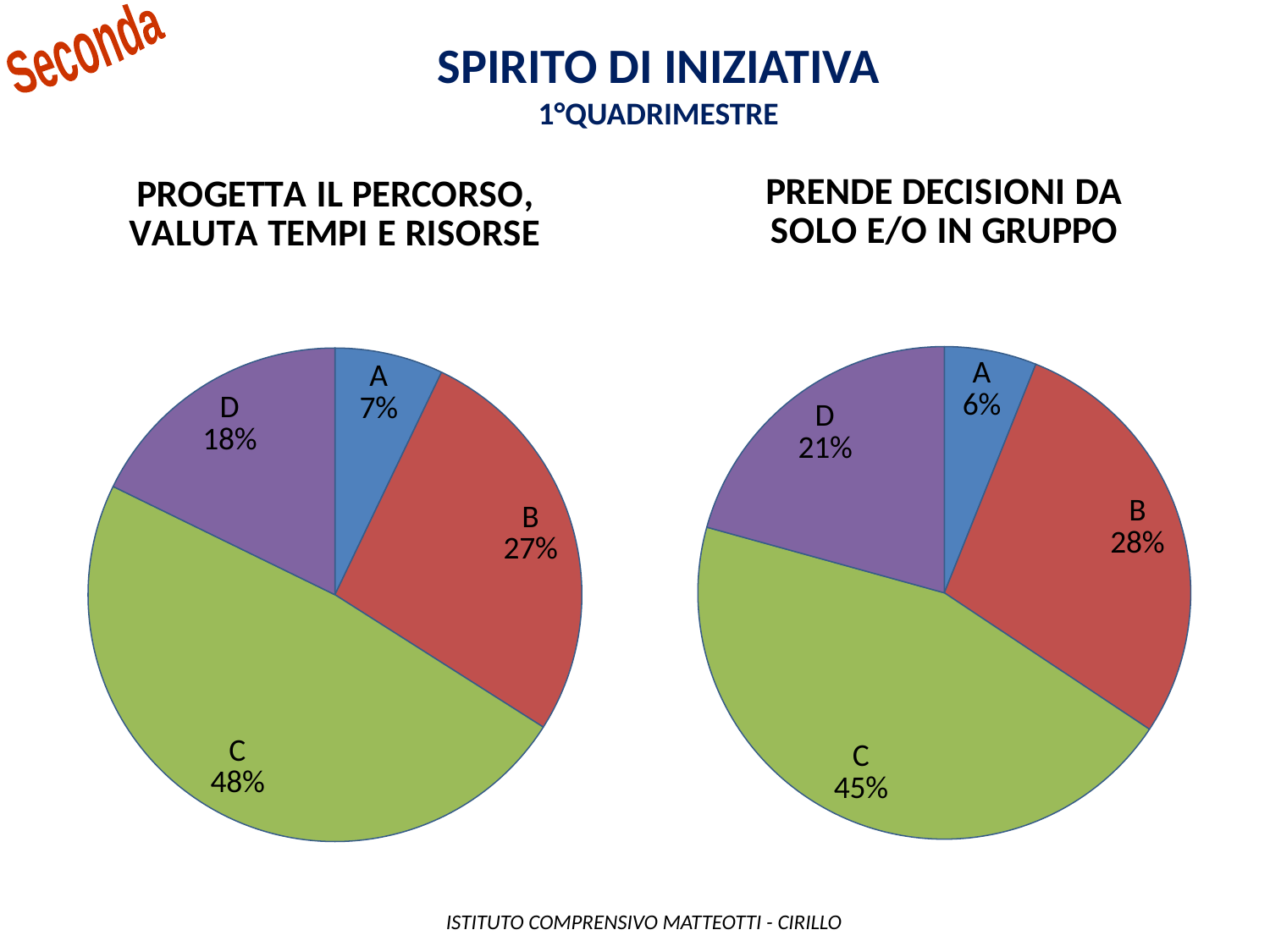

Seconda
Spirito di iniziativa
1°QUADRIMESTRE

### Chart: PRENDE DECISIONI DA SOLO E/O IN GRUPPO

| Category |  |
|---|---|
| A | 12.0 |
| B | 56.0 |
| C | 89.0 |
| D | 41.0 |

### Chart: PROGETTA IL PERCORSO, VALUTA TEMPI E RISORSE

| Category |  |
|---|---|
| A | 14.0 |
| B | 53.0 |
| C | 95.0 |
| D | 35.0 |
 ISTITUTO COMPRENSIVO MATTEOTTI - CIRILLO